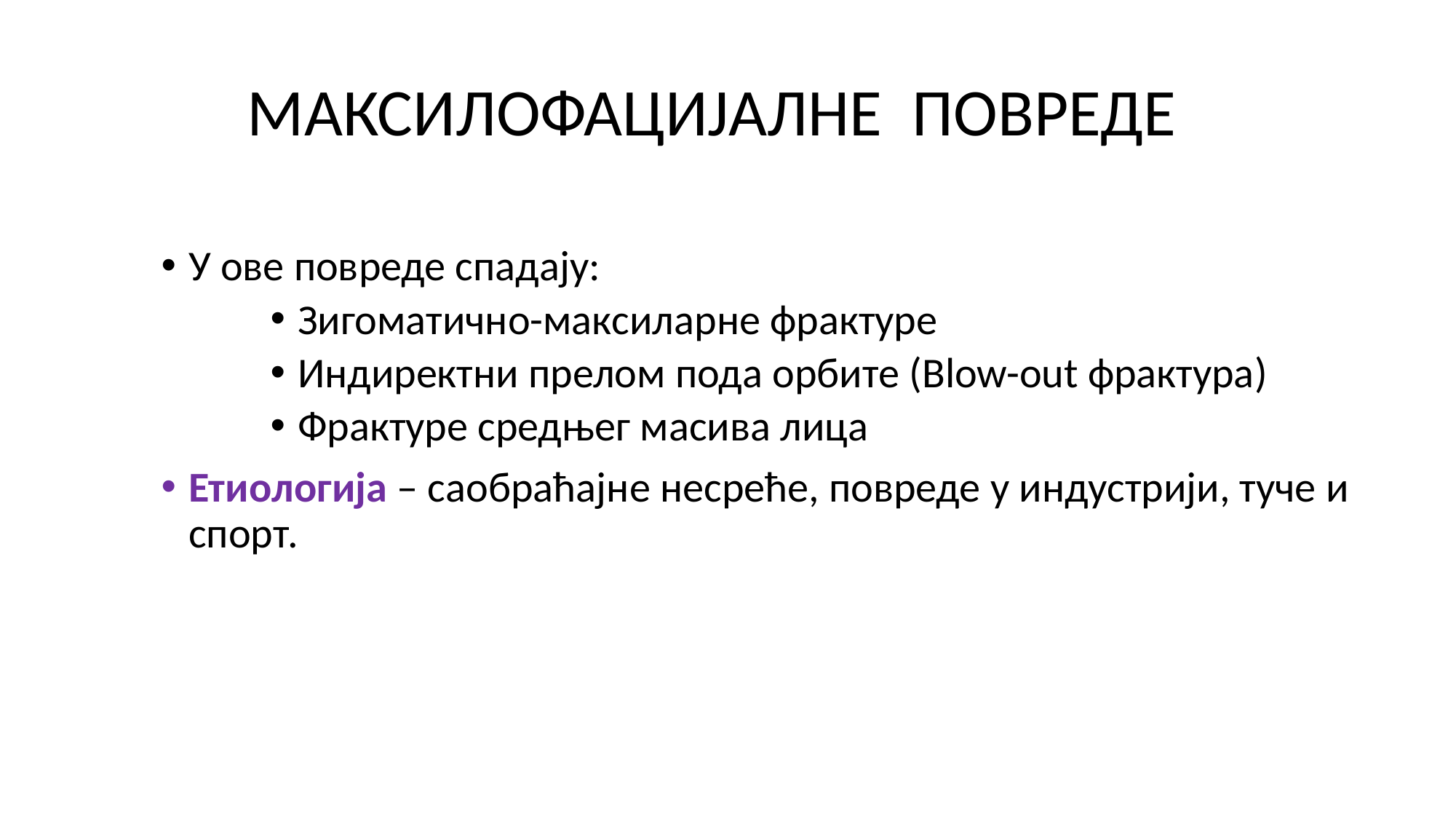

# МАКСИЛОФАЦИЈАЛНЕ  ПОВРЕДЕ
У ове повреде спадају:
Зигоматично-максиларне фрактуре
Индиректни прелом пода орбите (Blow-out фрактура)
Фрактуре средњег масива лица
Етиологија – саобраћајне несреће, повреде у индустрији, туче и спорт.